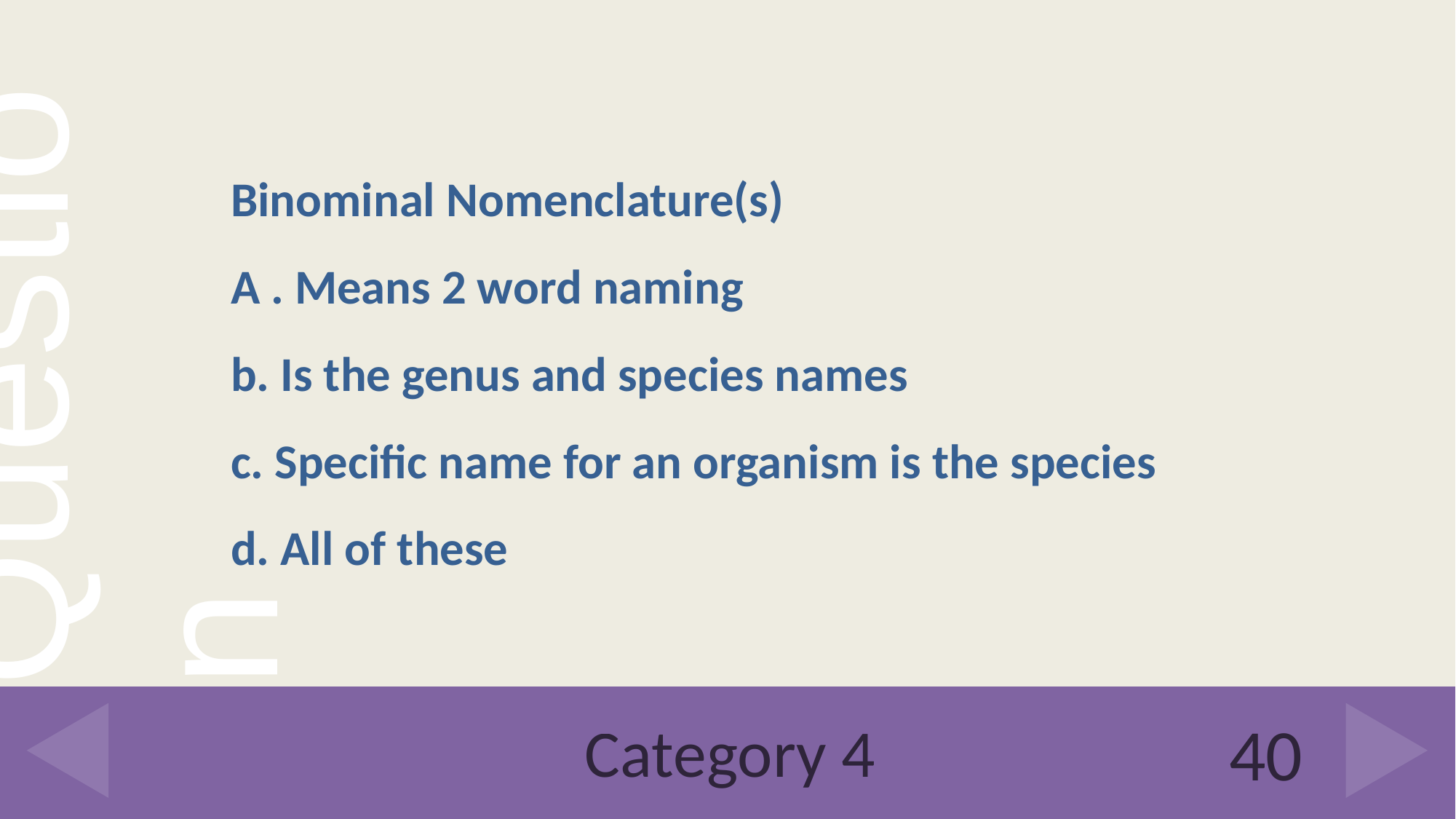

Binominal Nomenclature(s)
A . Means 2 word naming
b. Is the genus and species names
c. Specific name for an organism is the species
d. All of these
# Category 4
40